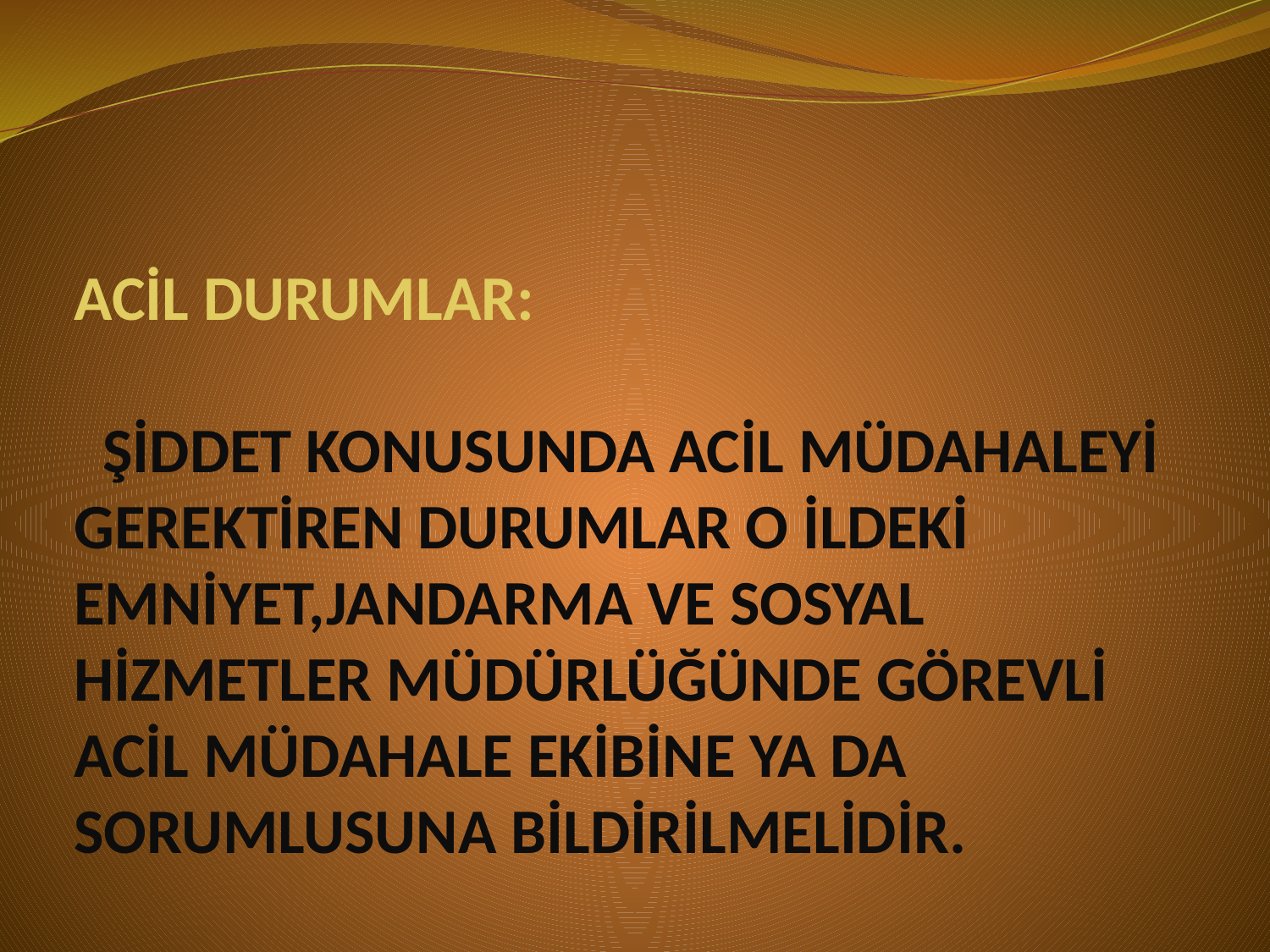

# ACİL DURUMLAR: ŞİDDET KONUSUNDA ACİL MÜDAHALEYİ GEREKTİREN DURUMLAR O İLDEKİ EMNİYET,JANDARMA VE SOSYAL HİZMETLER MÜDÜRLÜĞÜNDE GÖREVLİ ACİL MÜDAHALE EKİBİNE YA DA SORUMLUSUNA BİLDİRİLMELİDİR.